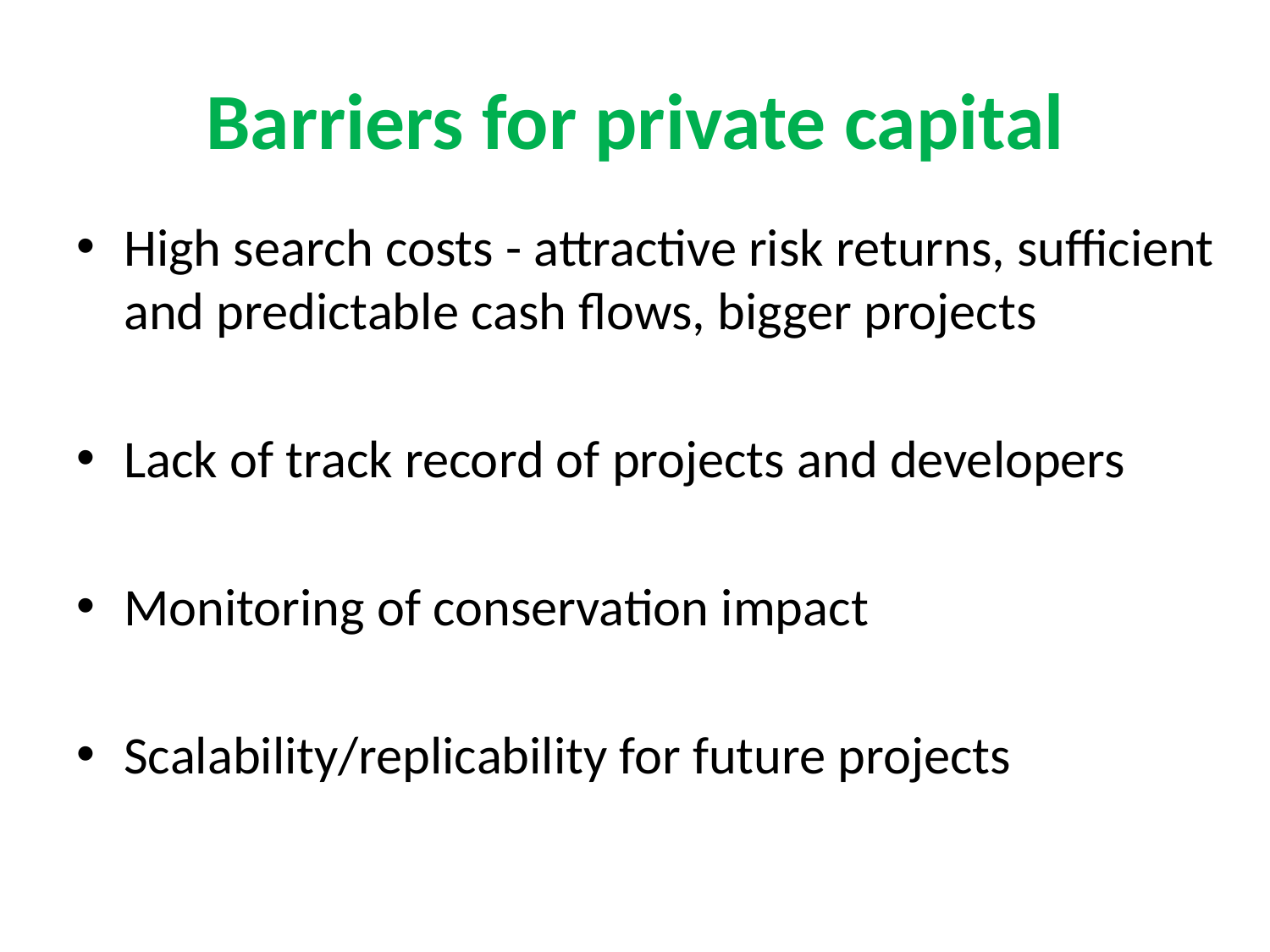

# Barriers for private capital
High search costs - attractive risk returns, sufficient and predictable cash flows, bigger projects

Lack of track record of projects and developers

Monitoring of conservation impact

Scalability/replicability for future projects